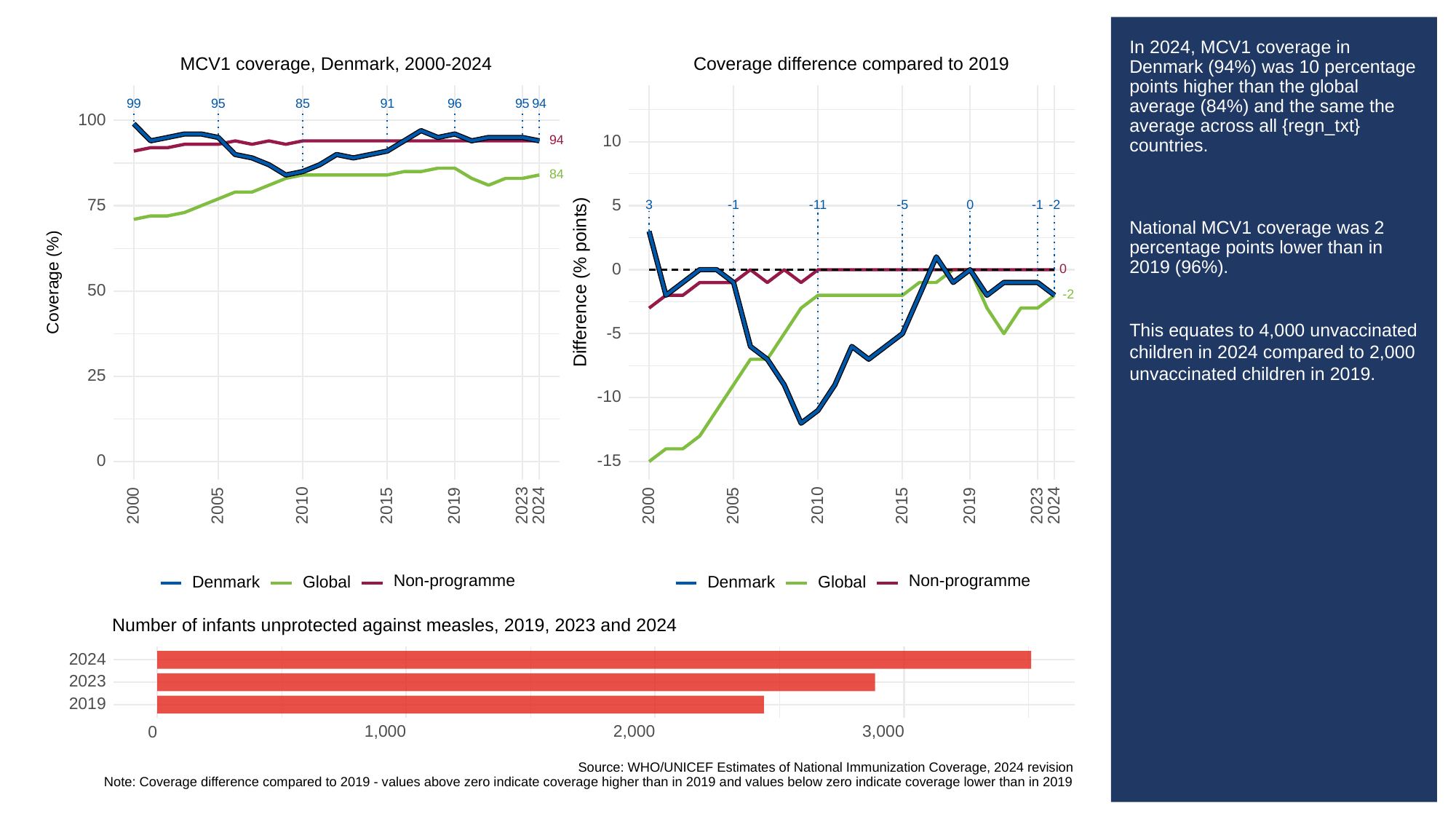

# In 2024, MCV1 coverage in Denmark (94%) was 10 percentage points higher than the global average (84%) and the same the average across all {regn_txt} countries.

National MCV1 coverage was 2 percentage points lower than in 2019 (96%).

This equates to 4,000 unvaccinated children in 2024 compared to 2,000 unvaccinated children in 2019.

MCV1 coverage, Denmark, 2000-2024
Coverage difference compared to 2019

99
95
85
91
96
95
94

100

10
94

84

75
5
3
0
-1
-11
-1
-2
-5

0
0

Difference (% points)
Coverage (%)
50
-2

-5

25

-10

0
-15

2023
2023
2000
2005
2010
2015
2019
2024
2000
2005
2010
2015
2019
2024
Non-programme
Non-programme
Global
Global
Denmark
Denmark

Number of infants unprotected against measles, 2019, 2023 and 2024

2024

2023

2019

1,000
2,000
3,000
0
Source: WHO/UNICEF Estimates of National Immunization Coverage, 2024 revision
Note: Coverage difference compared to 2019 - values above zero indicate coverage higher than in 2019 and values below zero indicate coverage lower than in 2019